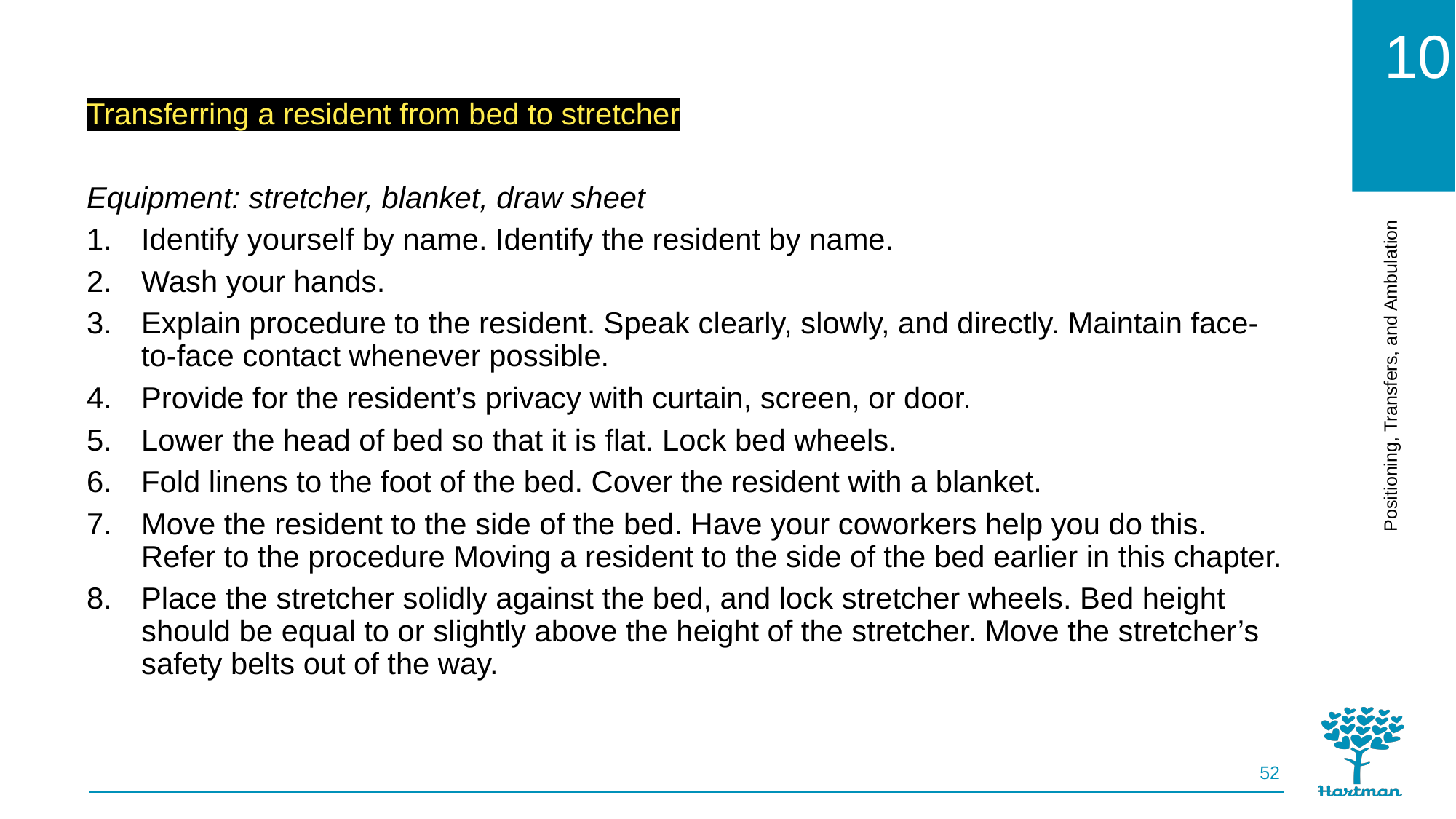

Transferring a resident from bed to stretcher

Equipment: stretcher, blanket, draw sheet
Identify yourself by name. Identify the resident by name.
Wash your hands.
Explain procedure to the resident. Speak clearly, slowly, and directly. Maintain face-to-face contact whenever possible.
Provide for the resident’s privacy with curtain, screen, or door.
Lower the head of bed so that it is flat. Lock bed wheels.
Fold linens to the foot of the bed. Cover the resident with a blanket.
Move the resident to the side of the bed. Have your coworkers help you do this. Refer to the procedure Moving a resident to the side of the bed earlier in this chapter.
Place the stretcher solidly against the bed, and lock stretcher wheels. Bed height should be equal to or slightly above the height of the stretcher. Move the stretcher’s safety belts out of the way.

52